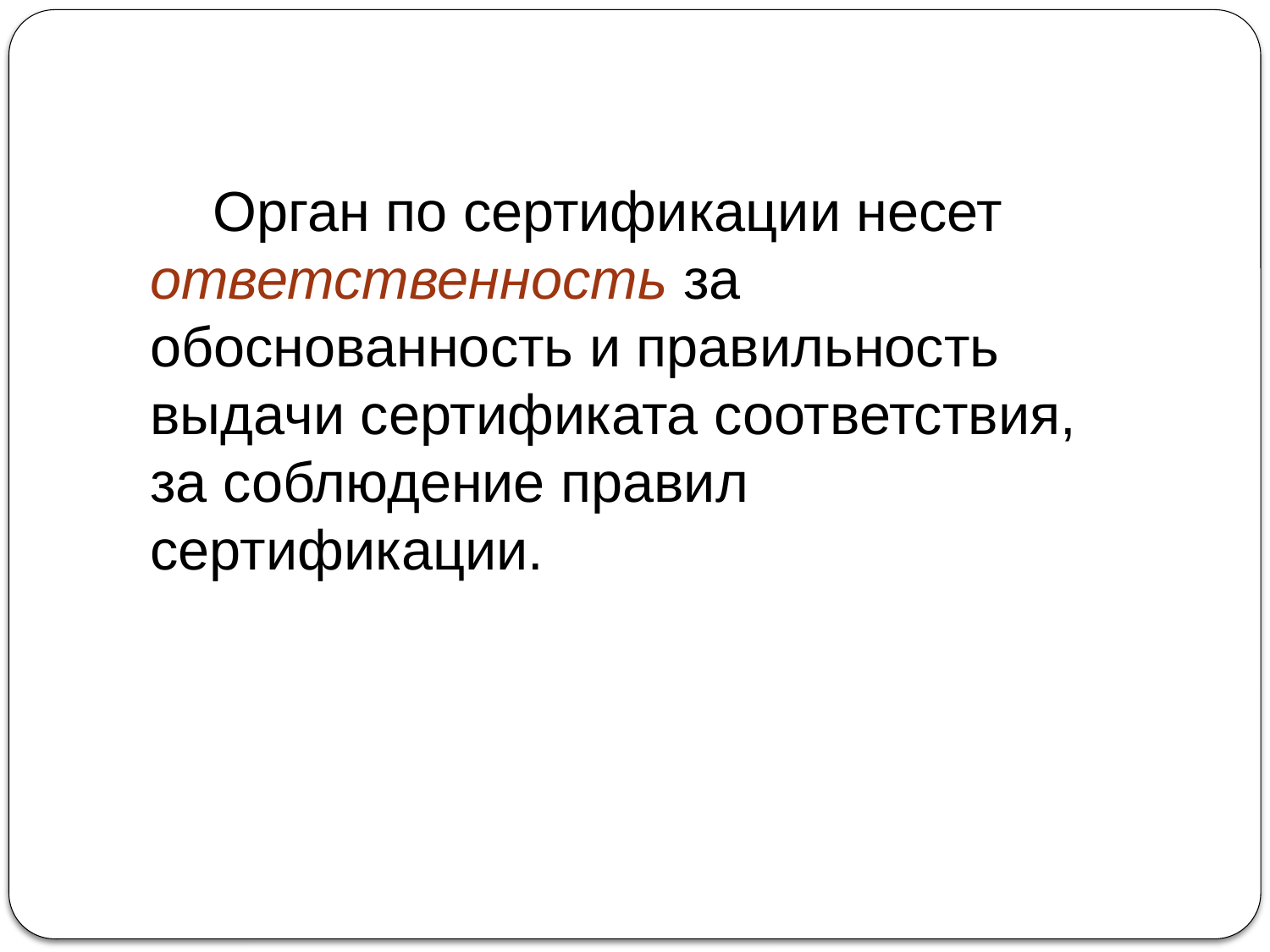

Орган по сертификации несет ответственность за обоснованность и правильность выдачи сертификата соответствия, за соблюдение правил сертификации.